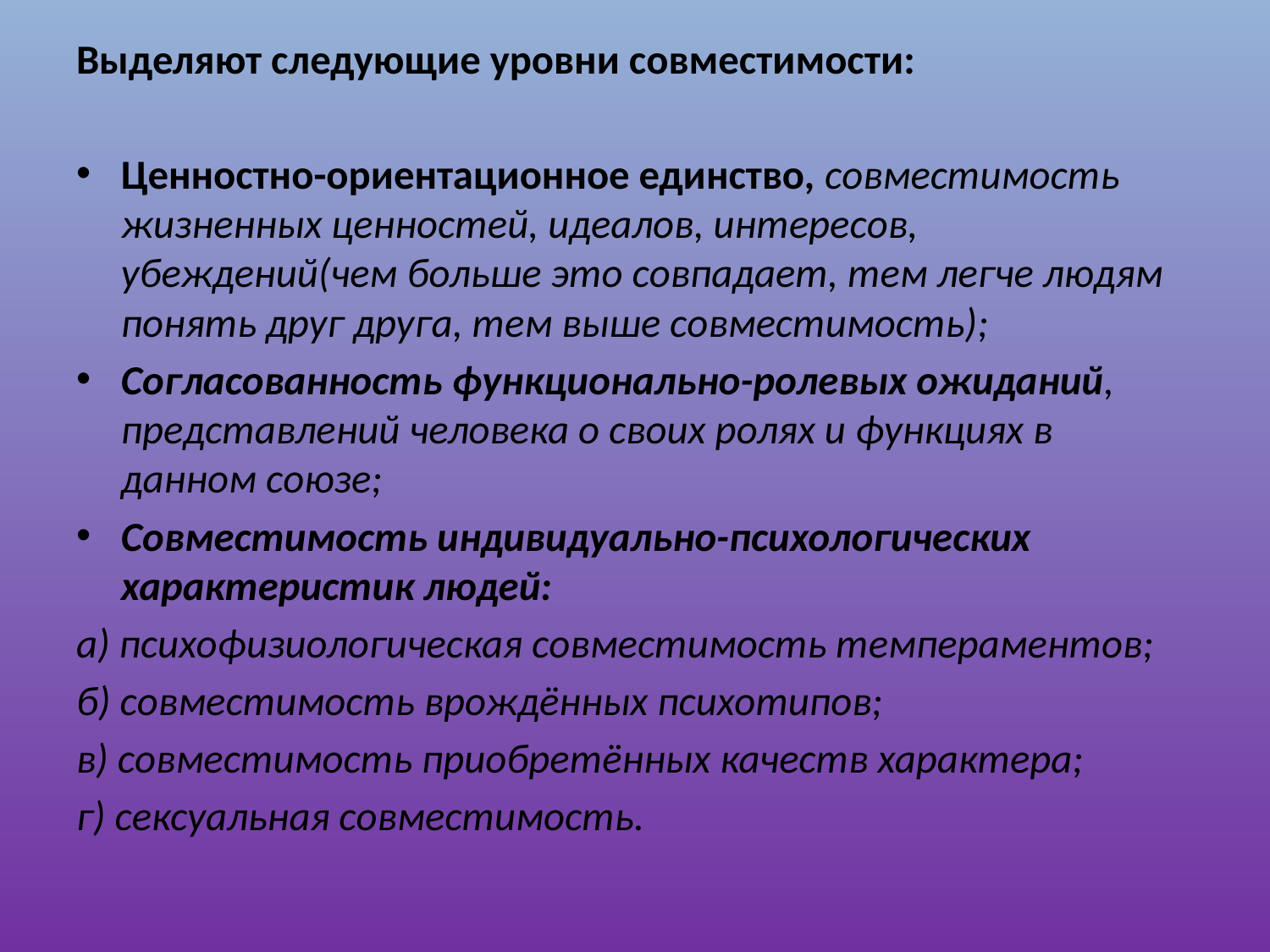

Выделяют следующие уровни совместимости:

Ценностно-ориентационное единство, совместимость жизненных ценностей, идеалов, интересов, убеждений(чем больше это совпадает, тем легче людям понять друг друга, тем выше совместимость);
Согласованность функционально-ролевых ожиданий, представлений человека о своих ролях и функциях в данном союзе;
Совместимость индивидуально-психологических характеристик людей:
а) психофизиологическая совместимость темпераментов;
б) совместимость врождённых психотипов;
в) совместимость приобретённых качеств характера;
г) сексуальная совместимость.